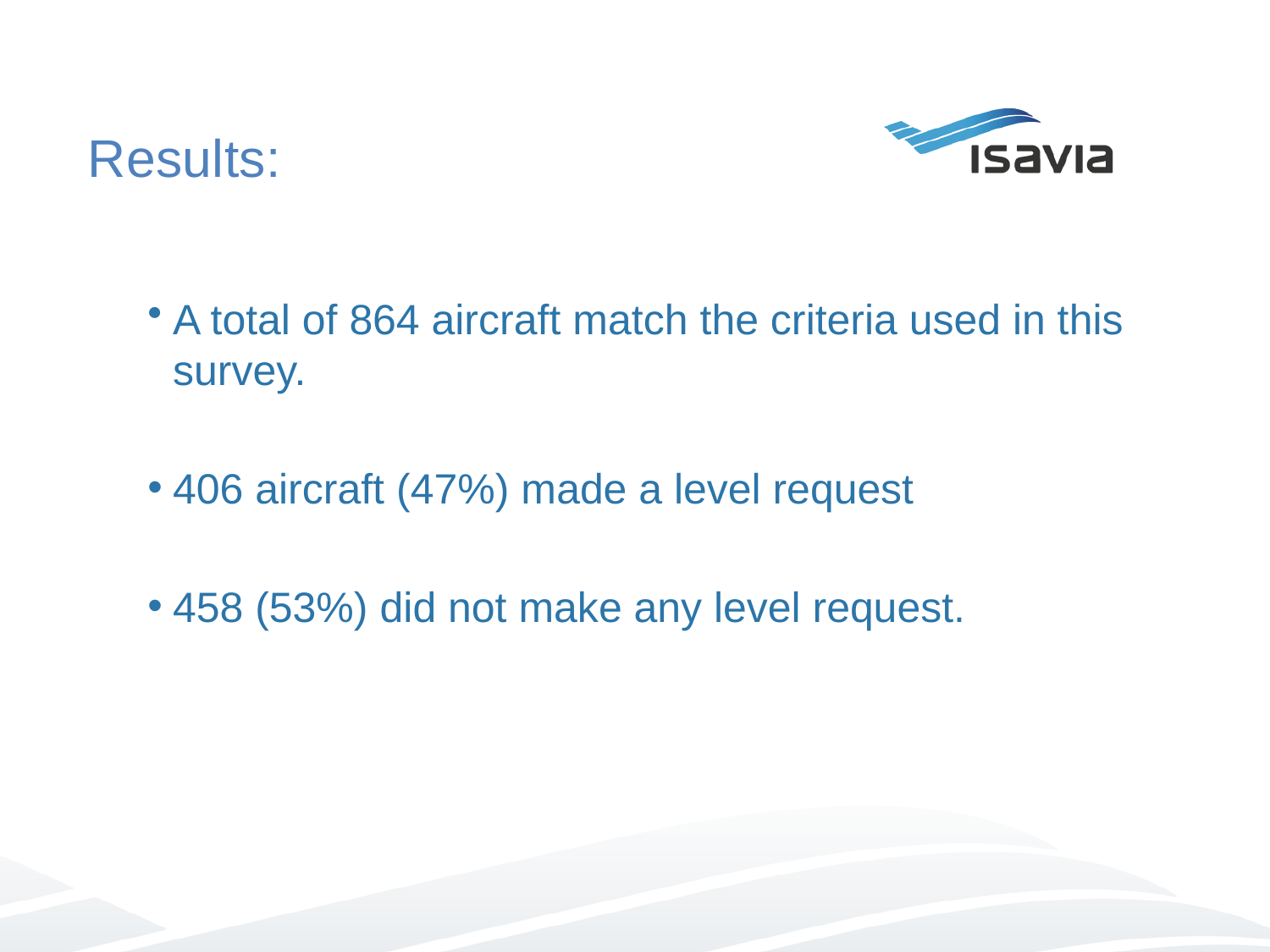

# Results:
A total of 864 aircraft match the criteria used in this survey.

406 aircraft (47%) made a level request

458 (53%) did not make any level request.